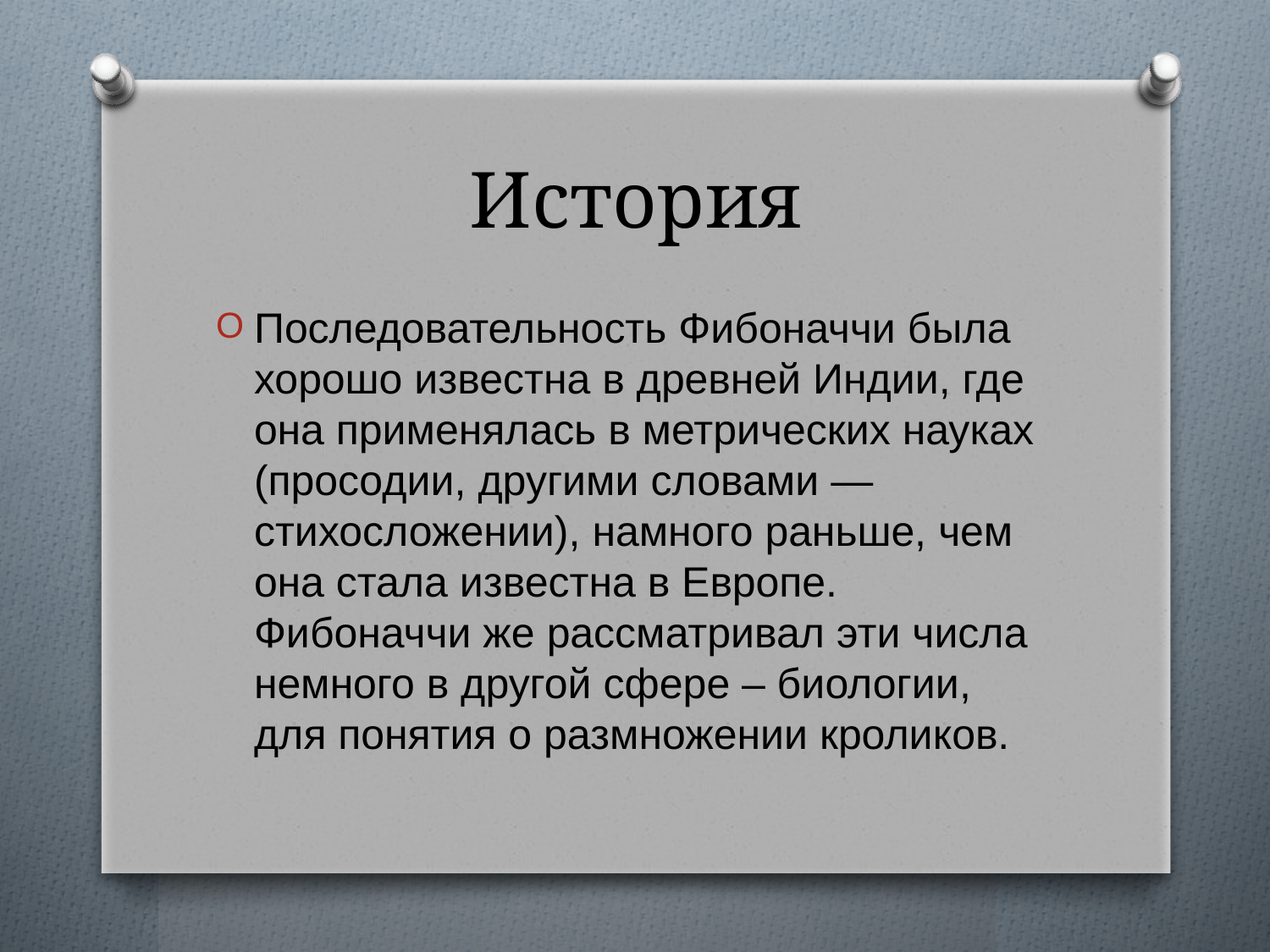

# История
Последовательность Фибоначчи была хорошо известна в древней Индии, где она применялась в метрических науках (просодии, другими словами — стихосложении), намного раньше, чем она стала известна в Европе. Фибоначчи же рассматривал эти числа немного в другой сфере – биологии, для понятия о размножении кроликов.